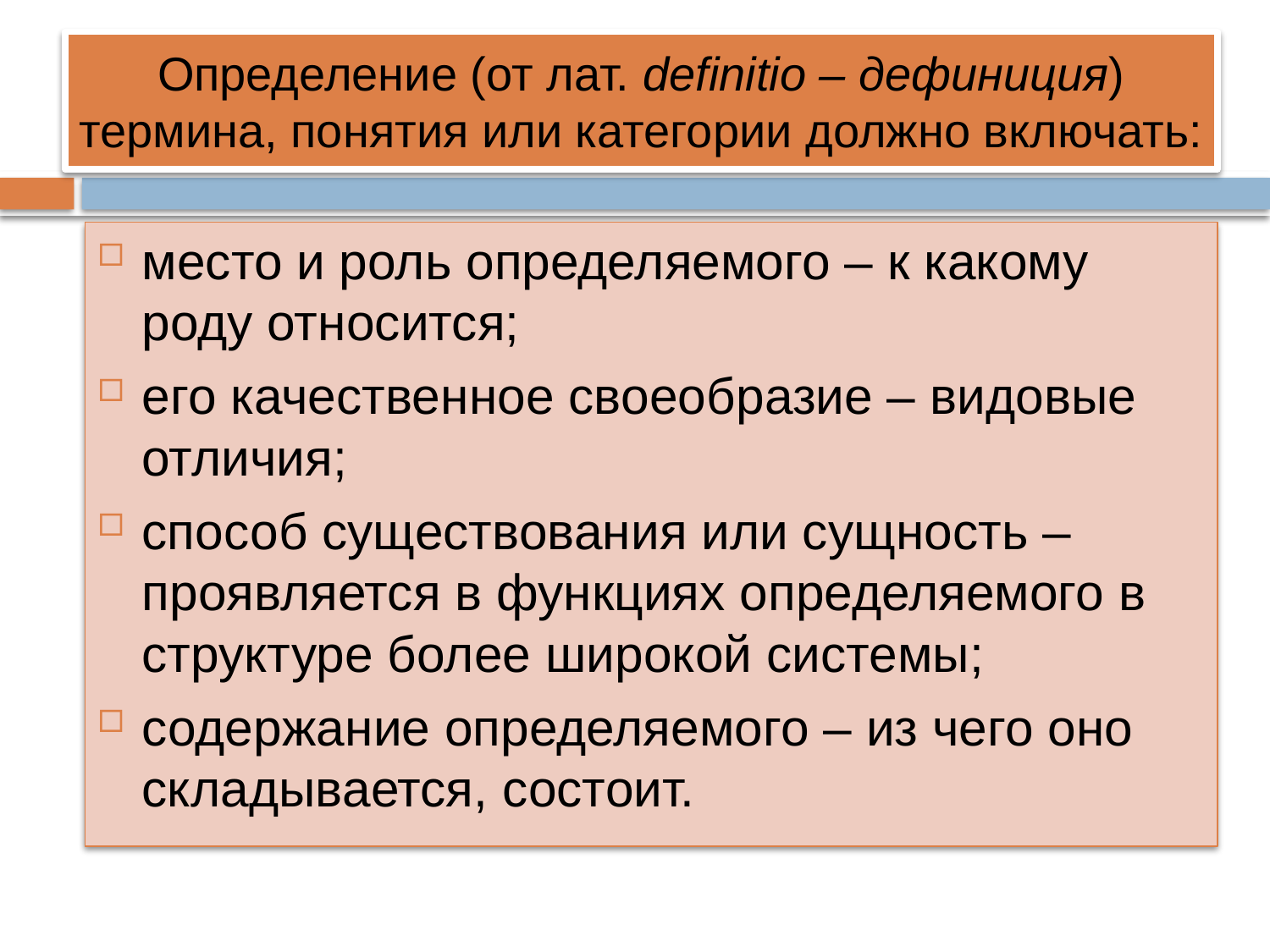

# Определение (от лат. definitio – дефиниция) термина, понятия или категории должно включать:
место и роль определяемого – к какому роду относится;
его качественное своеобразие – видовые отличия;
способ существования или сущность – проявляется в функциях определяемого в структуре более широкой системы;
содержание определяемого – из чего оно складывается, состоит.